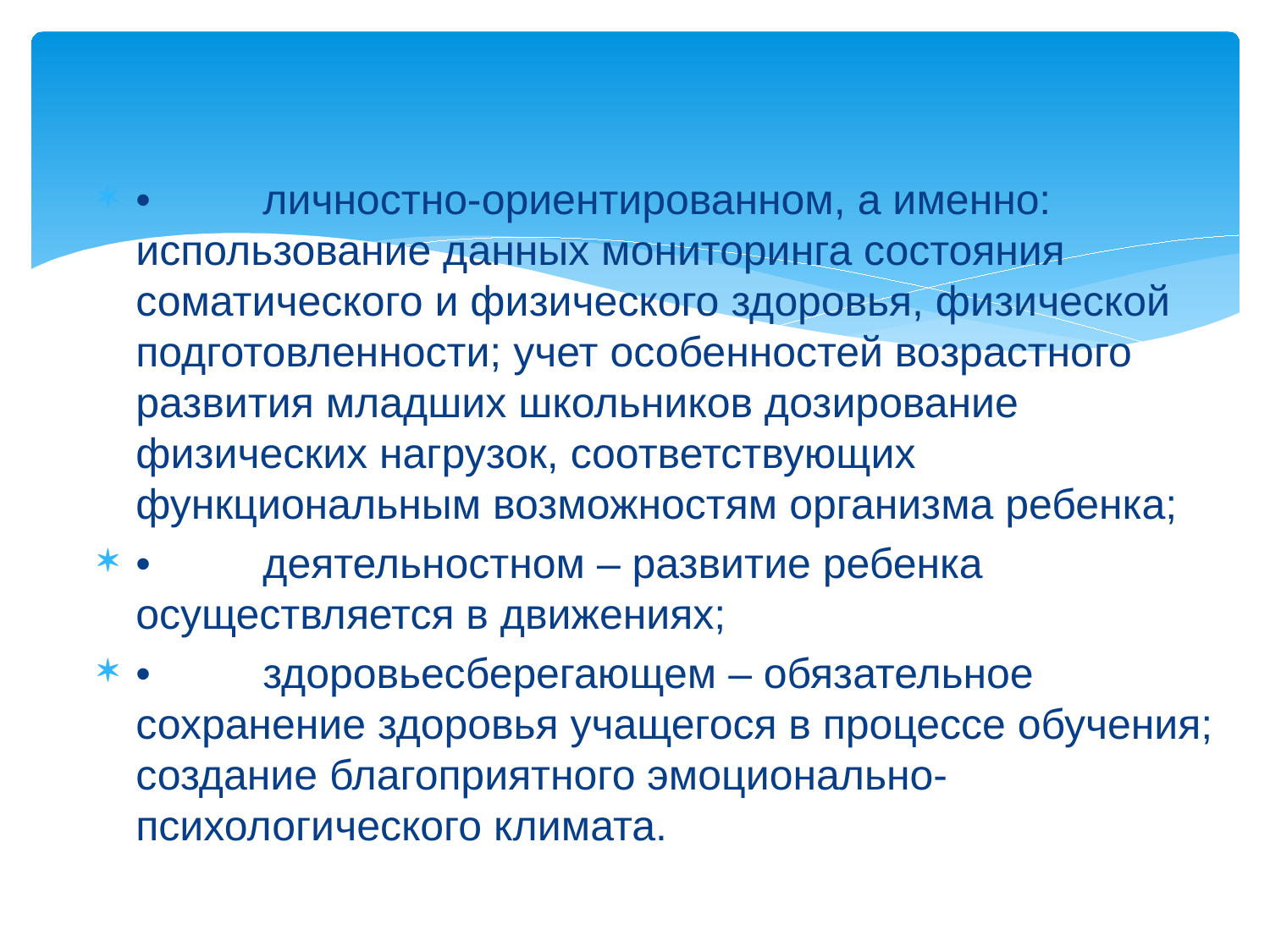

#
•	личностно-ориентированном, а именно: использование данных мониторинга состояния соматического и физического здоровья, физической подготовленности; учет особенностей возрастного развития младших школьников дозирование физических нагрузок, соответствующих функциональным возможностям организма ребенка;
•	деятельностном – развитие ребенка осуществляется в движениях;
•	здоровьесберегающем – обязательное сохранение здоровья учащегося в процессе обучения; создание благоприятного эмоционально-психологического климата.